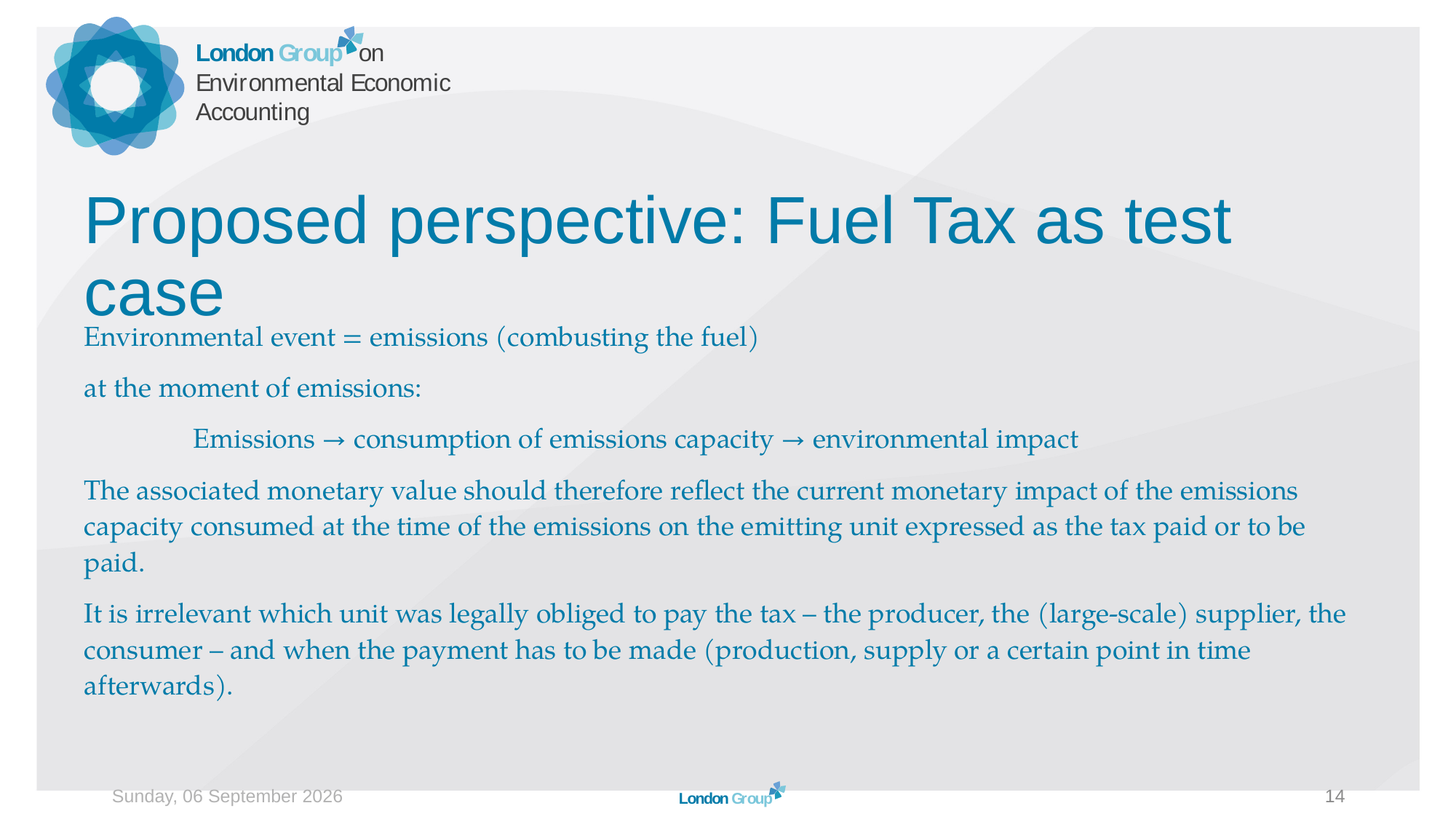

# Proposed perspective: Fuel Tax as test case
Environmental event = emissions (combusting the fuel)
at the moment of emissions:
	Emissions → consumption of emissions capacity → environmental impact
The associated monetary value should therefore reflect the current monetary impact of the emissions capacity consumed at the time of the emissions on the emitting unit expressed as the tax paid or to be paid.
It is irrelevant which unit was legally obliged to pay the tax – the producer, the (large-scale) supplier, the consumer – and when the payment has to be made (production, supply or a certain point in time afterwards).
Sunday, 06 September 2026